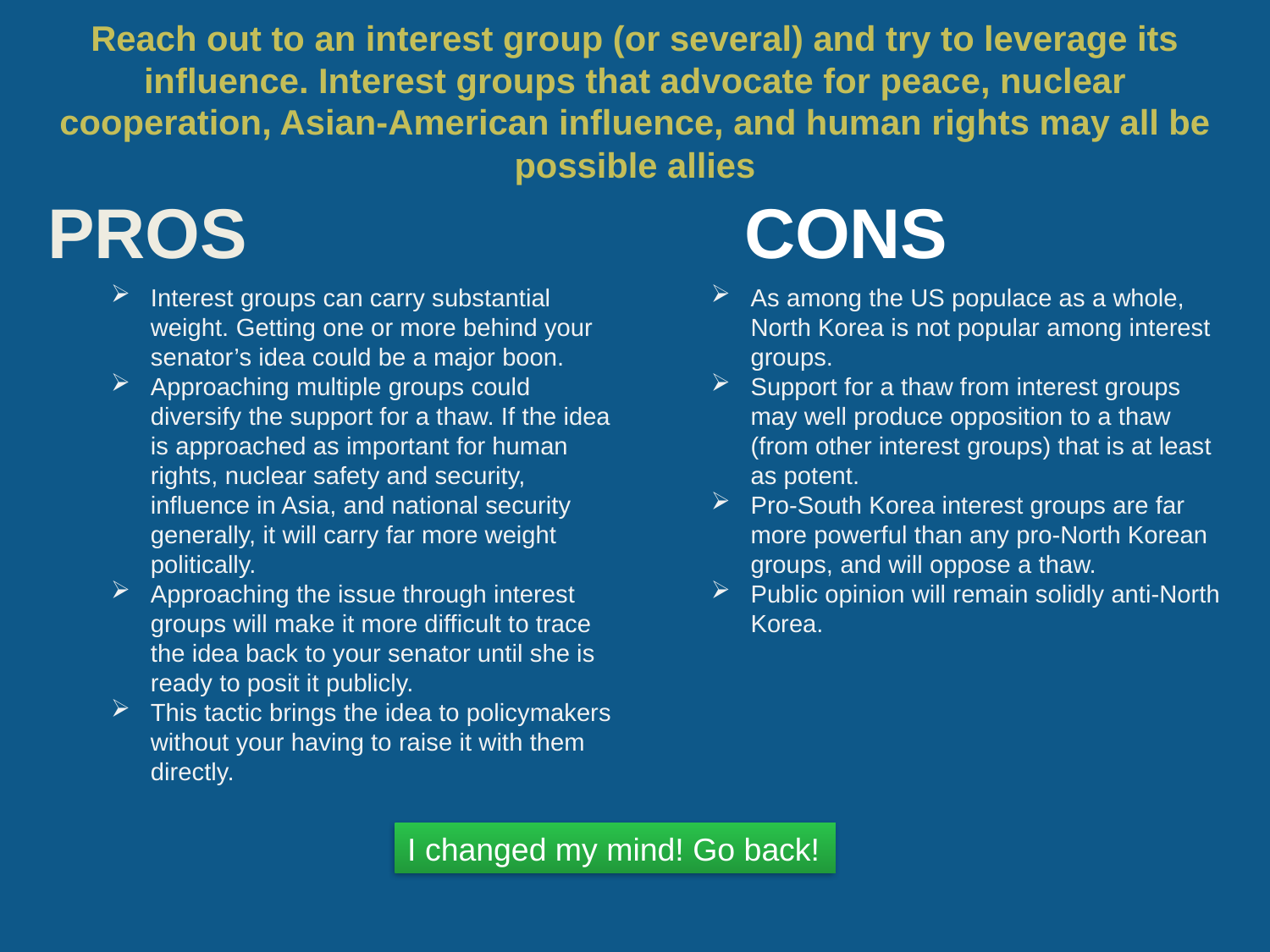

# Reach out to an interest group (or several) and try to leverage its influence. Interest groups that advocate for peace, nuclear cooperation, Asian-American influence, and human rights may all be possible allies
Interest groups can carry substantial weight. Getting one or more behind your senator’s idea could be a major boon.
Approaching multiple groups could diversify the support for a thaw. If the idea is approached as important for human rights, nuclear safety and security, influence in Asia, and national security generally, it will carry far more weight politically.
Approaching the issue through interest groups will make it more difficult to trace the idea back to your senator until she is ready to posit it publicly.
This tactic brings the idea to policymakers without your having to raise it with them directly.
As among the US populace as a whole, North Korea is not popular among interest groups.
Support for a thaw from interest groups may well produce opposition to a thaw (from other interest groups) that is at least as potent.
Pro-South Korea interest groups are far more powerful than any pro-North Korean groups, and will oppose a thaw.
Public opinion will remain solidly anti-North Korea.